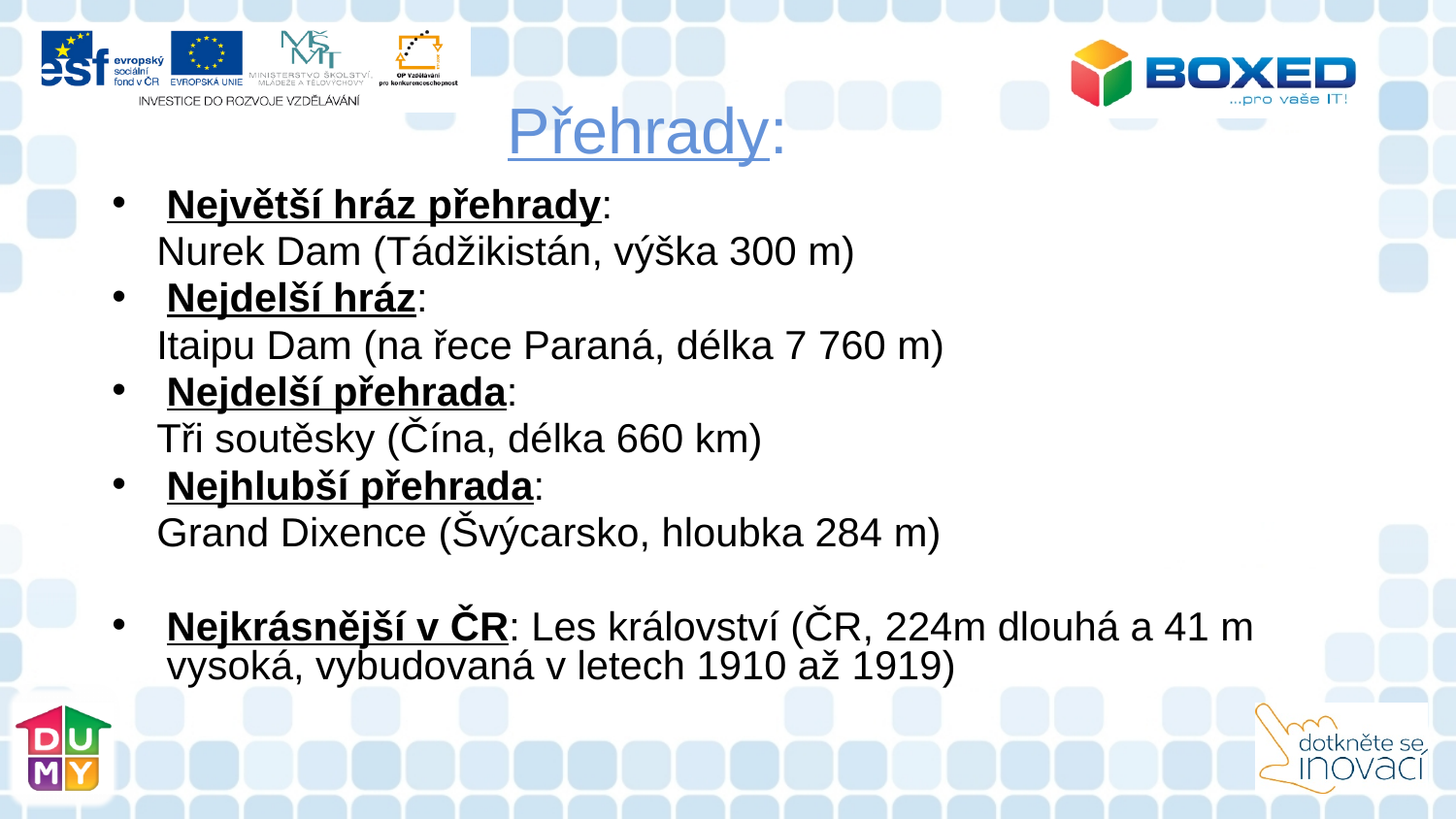

# Přehrady:
Největší hráz přehrady:
    Nurek Dam (Tádžikistán, výška 300 m)
Nejdelší hráz:
    Itaipu Dam (na řece Paraná, délka 7 760 m)
Nejdelší přehrada:
    Tři soutěsky (Čína, délka 660 km)
Nejhlubší přehrada:
    Grand Dixence (Švýcarsko, hloubka 284 m)

Nejkrásnější v ČR: Les království (ČR, 224m dlouhá a 41 m vysoká, vybudovaná v letech 1910 až 1919)